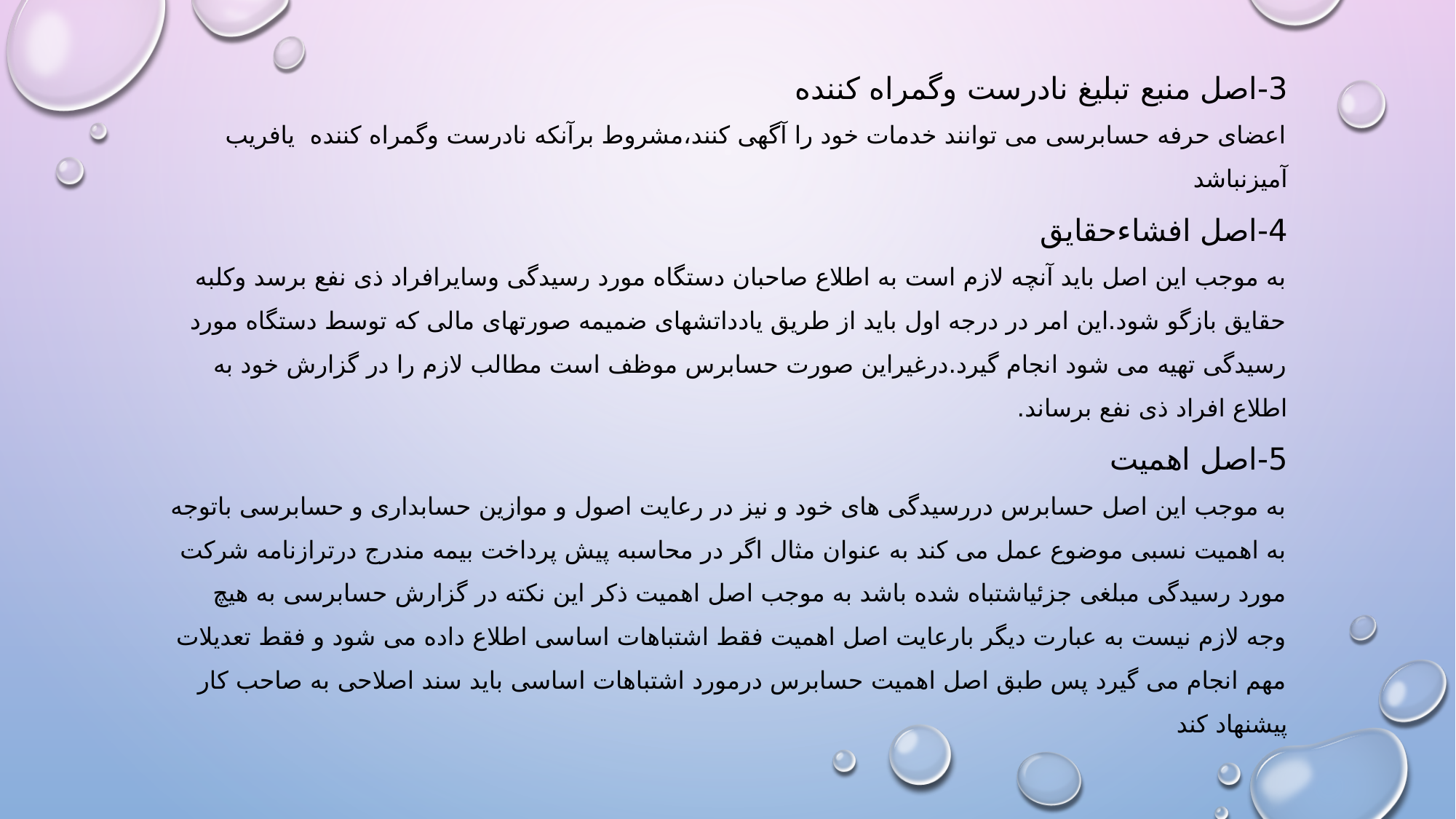

# 3-اصل منبع تبلیغ نادرست وگمراه کننده اعضای حرفه حسابرسی می توانند خدمات خود را آگهی کنند،مشروط برآنکه نادرست وگمراه کننده  یافریب آمیزنباشد 4-اصل افشاءحقایق به موجب این اصل باید آنچه لازم است به اطلاع صاحبان دستگاه مورد رسیدگی وسایرافراد ذی نفع برسد وکلبه حقایق بازگو شود.این امر در درجه اول باید از طریق یادداتشهای ضمیمه صورتهای مالی که توسط دستگاه مورد رسیدگی تهیه می شود انجام گیرد.درغیراین صورت حسابرس موظف است مطالب لازم را در گزارش خود به اطلاع افراد ذی نفع برساند. 5-اصل اهمیت به موجب این اصل حسابرس دررسیدگی های خود و نیز در رعایت اصول و موازین حسابداری و حسابرسی باتوجه به اهمیت نسبی موضوع عمل می کند به عنوان مثال اگر در محاسبه پیش پرداخت بیمه مندرج درترازنامه شرکت مورد رسیدگی مبلغی جزئیاشتباه شده باشد به موجب اصل اهمیت ذکر این نکته در گزارش حسابرسی به هیچ وجه لازم نیست به عبارت دیگر بارعایت اصل اهمیت فقط اشتباهات اساسی اطلاع داده می شود و فقط تعدیلات مهم انجام می گیرد پس طبق اصل اهمیت حسابرس درمورد اشتباهات اساسی باید سند اصلاحی به صاحب کار پیشنهاد کند